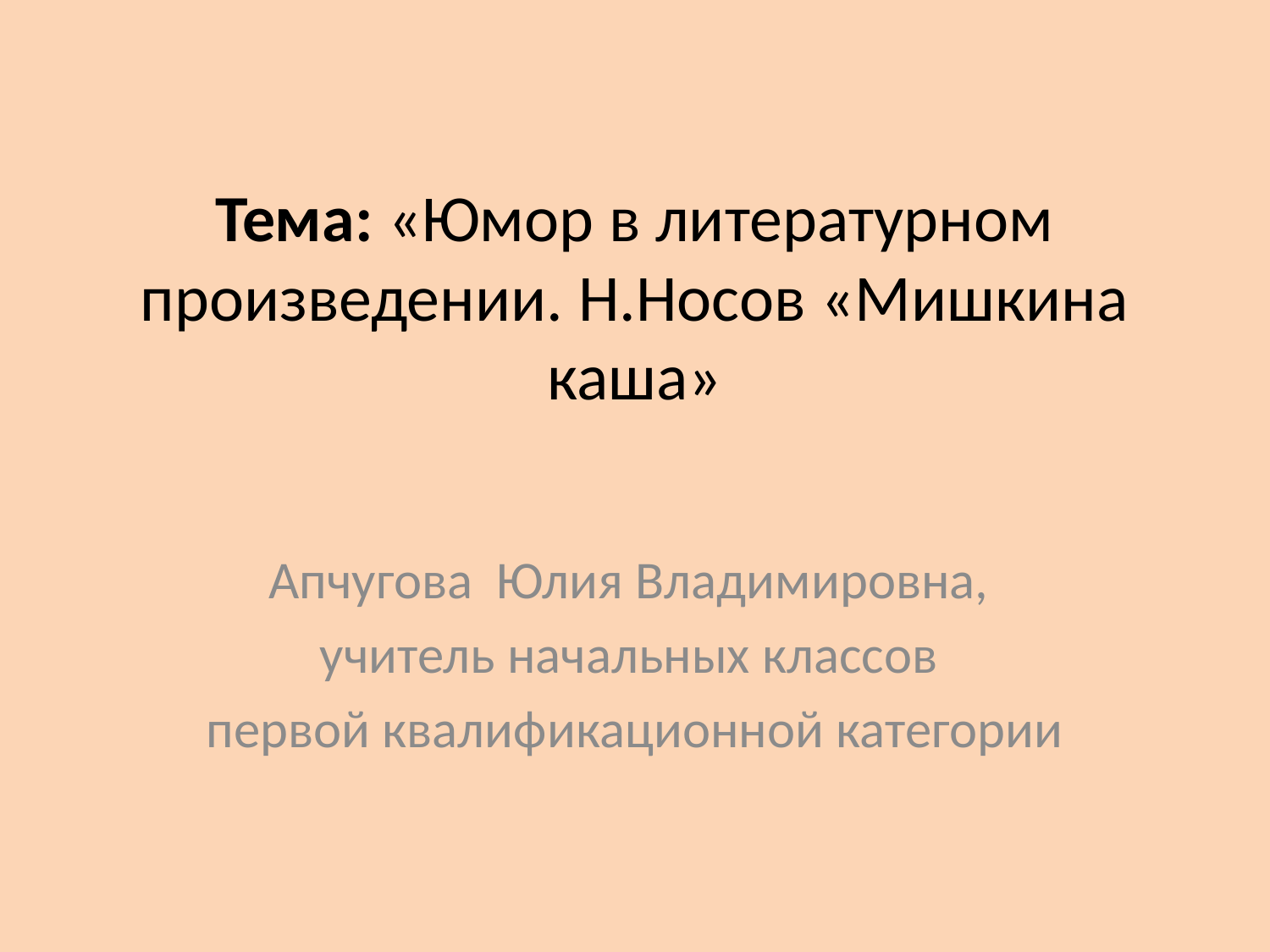

# Тема: «Юмор в литературном произведении. Н.Носов «Мишкина каша»
Апчугова  Юлия Владимировна,
учитель начальных классов
первой квалификационной категории